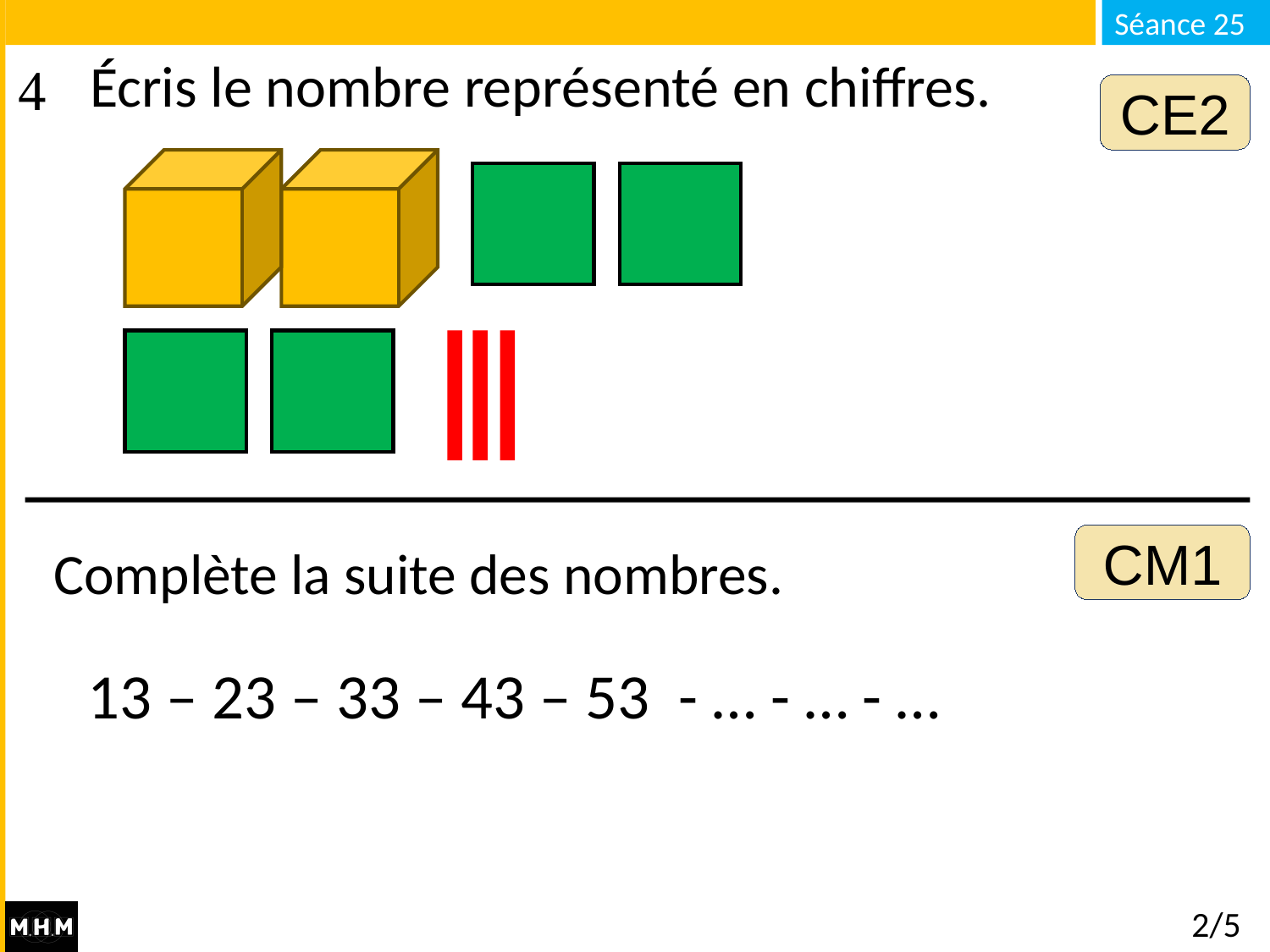

# Écris le nombre représenté en chiffres.
CE2

CM1
Complète la suite des nombres.
13 – 23 – 33 – 43 – 53  - … - … - …
2/5